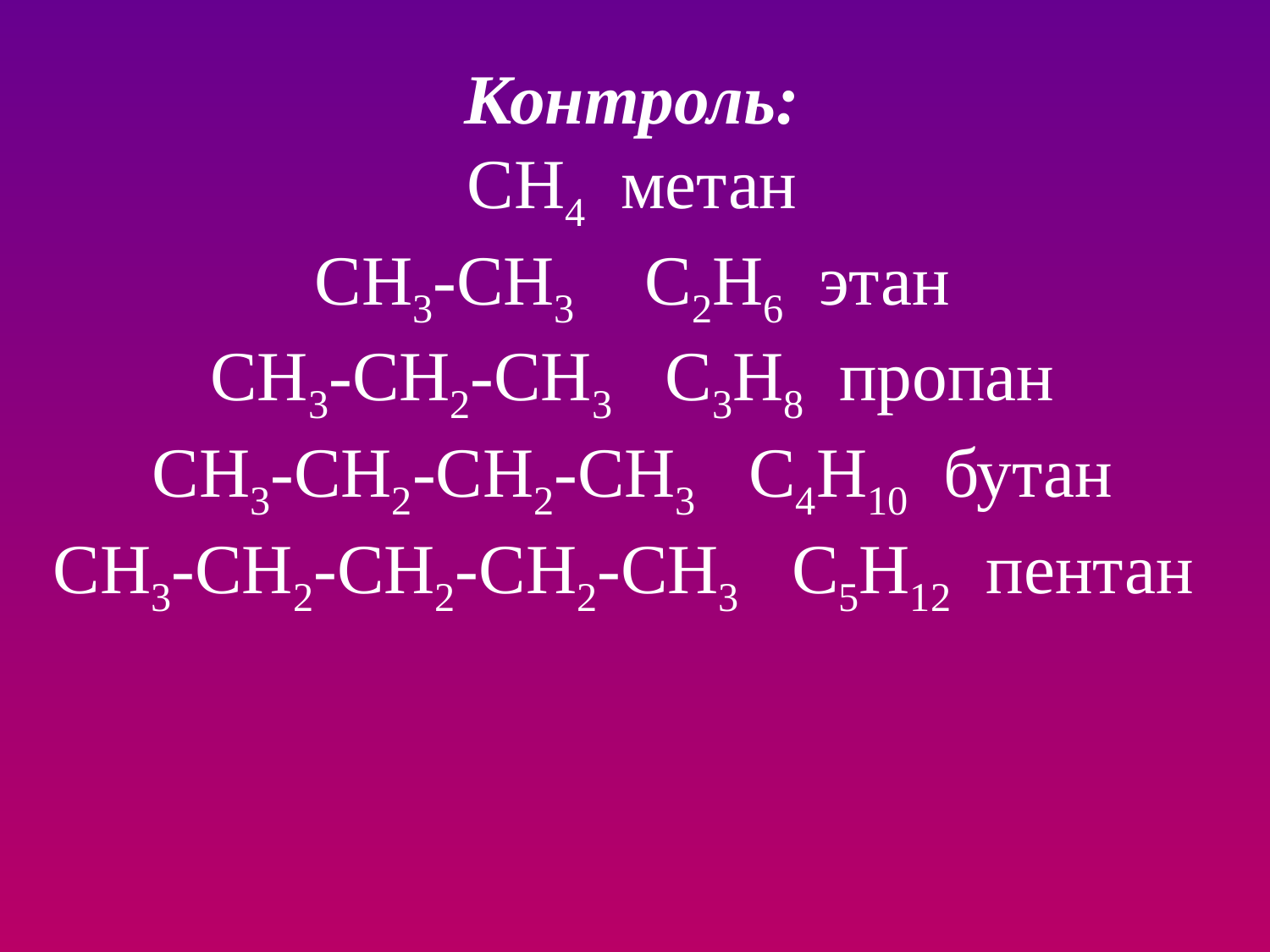

# Контроль: СН4  метан СН3-СН3    С2Н6  этан СН3-СН2-СН3   С3Н8  пропан СН3-СН2-СН2-СН3   С4Н10  бутан СН3-СН2-СН2-СН2-СН3   С5Н12  пентан